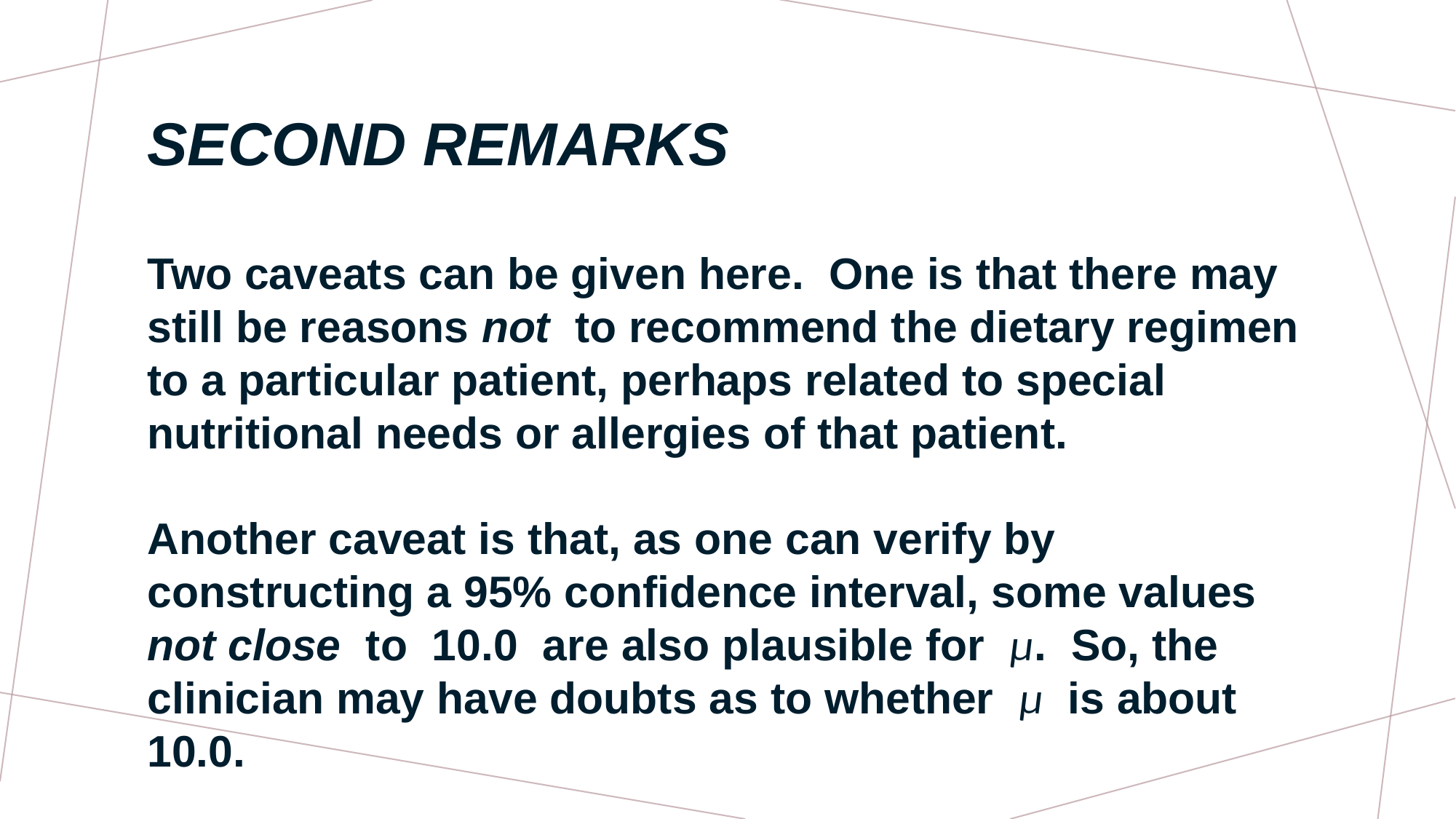

# SECOND REMARKS
Two caveats can be given here.  One is that there may still be reasons not  to recommend the dietary regimen to a particular patient, perhaps related to special nutritional needs or allergies of that patient.

Another caveat is that, as one can verify by constructing a 95% confidence interval, some values not close  to  10.0  are also plausible for  μ.  So, the clinician may have doubts as to whether  μ  is about  10.0.